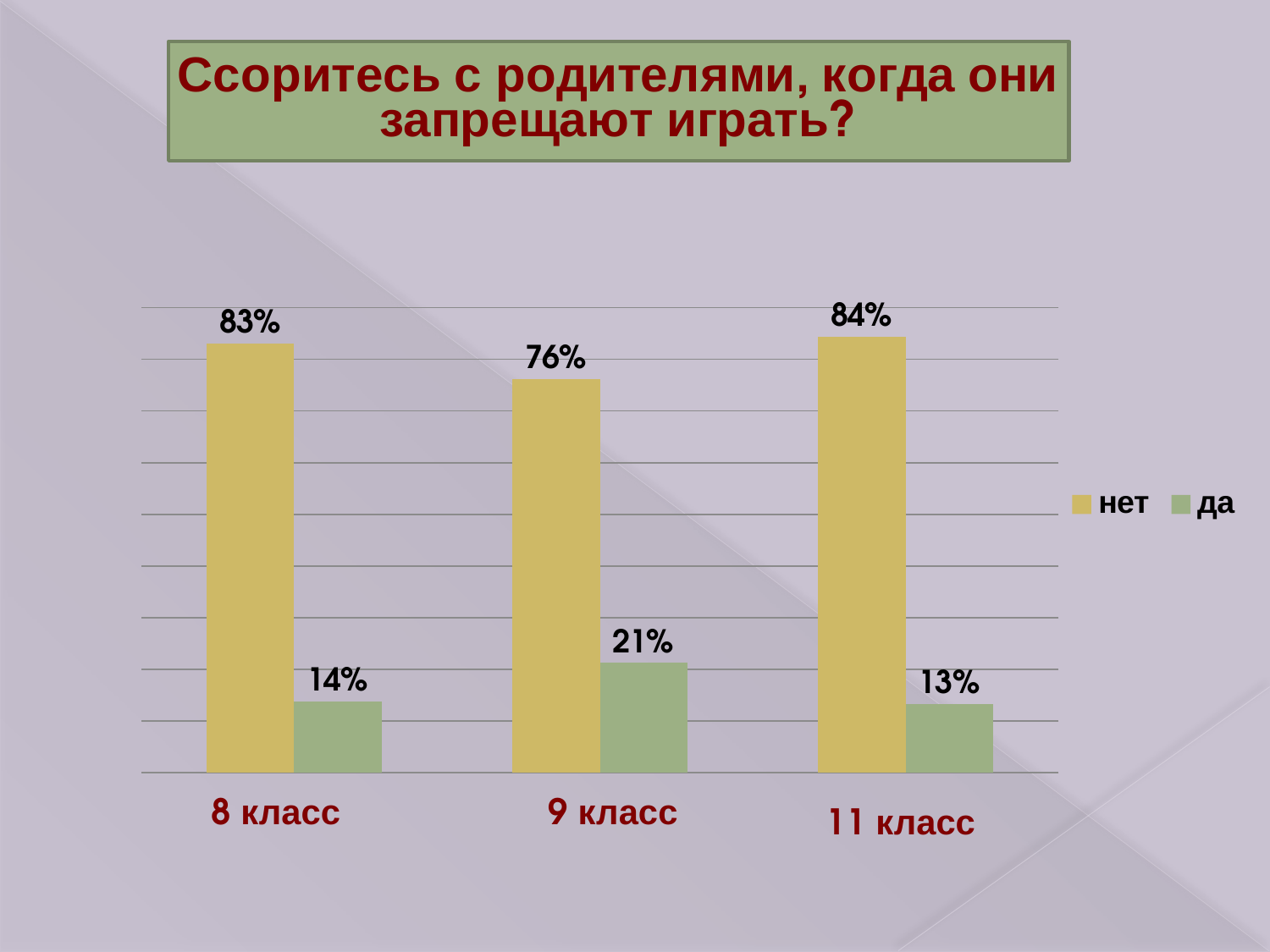

### Chart: Ссоритесь с родителями, когда они запрещают играть?

| Category | нет  | да  |
|---|---|---|
| 8-11 лет | 0.8307692307692308 | 0.13846153846153858 |
| 12-14 лет | 0.7625000000000004 | 0.2125000000000001 |
| 15-18 лет | 0.8444444444444449 | 0.13333333333333341 |
8 класс
9 класс
11 класс